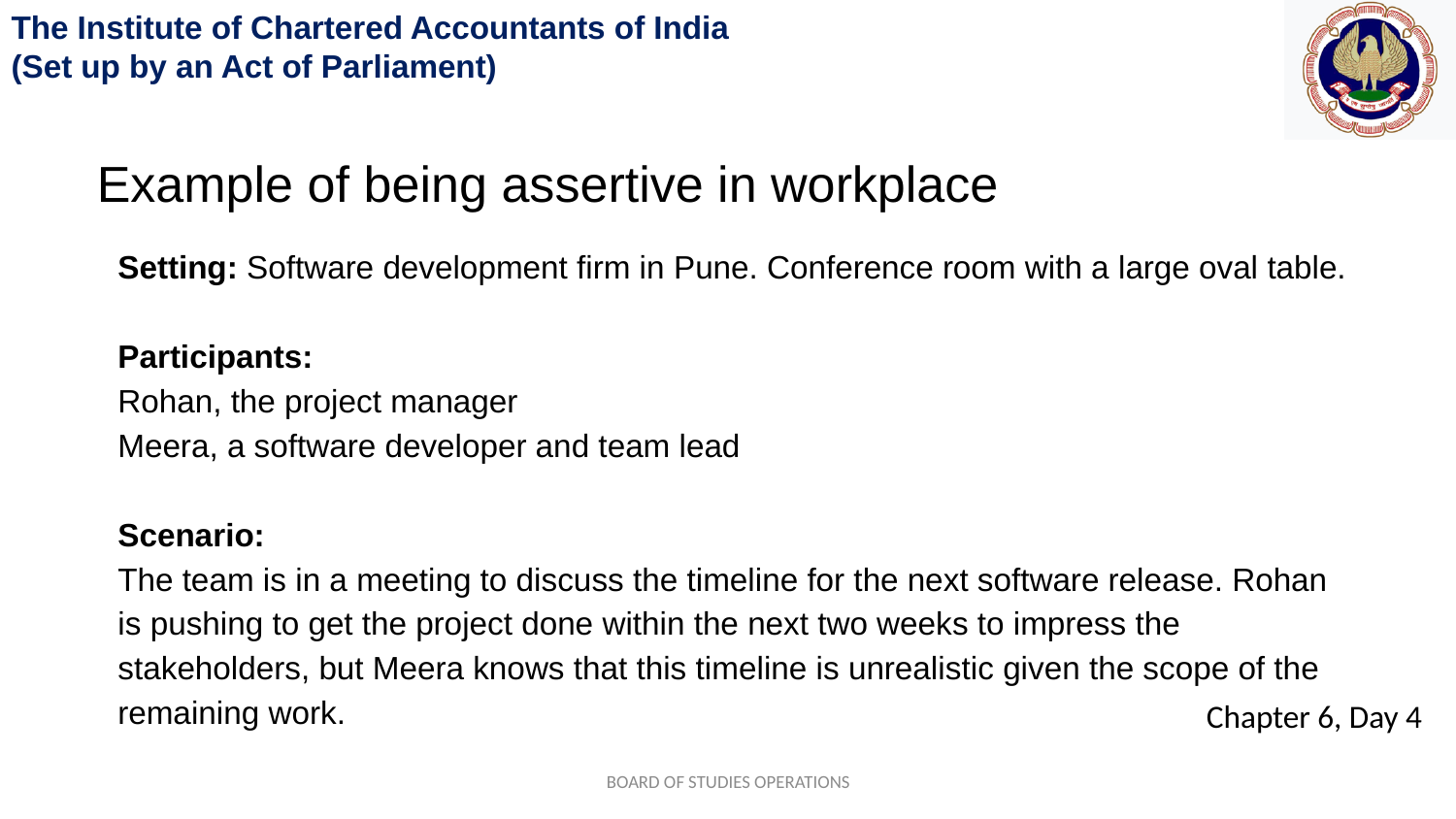

Example of being assertive in workplace
Setting: Software development firm in Pune. Conference room with a large oval table.

Participants:
Rohan, the project manager
Meera, a software developer and team lead

Scenario:
The team is in a meeting to discuss the timeline for the next software release. Rohan is pushing to get the project done within the next two weeks to impress the stakeholders, but Meera knows that this timeline is unrealistic given the scope of the remaining work.

BOARD OF STUDIES OPERATIONS